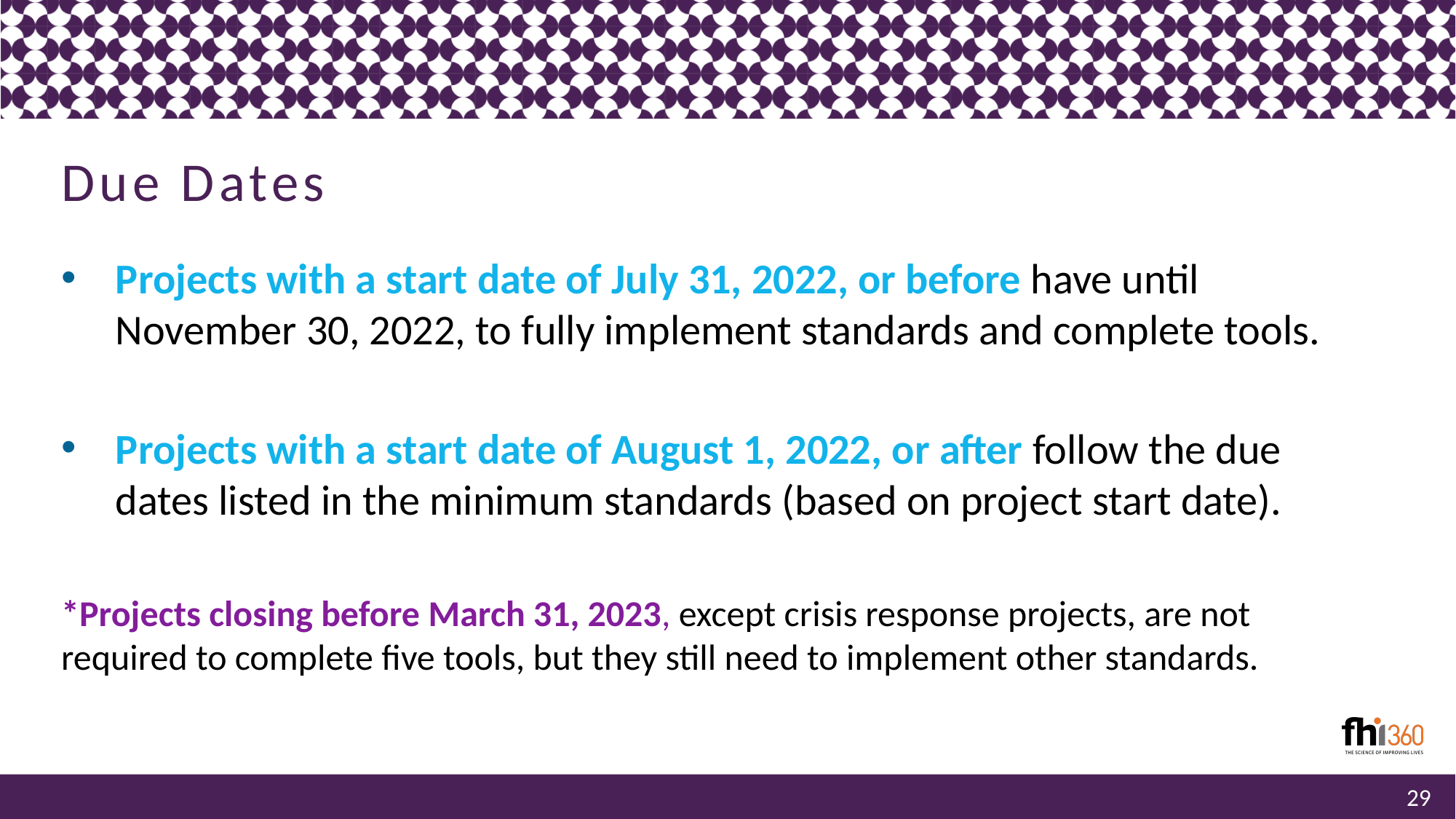

# Due Dates
Projects with a start date of July 31, 2022, or before have until November 30, 2022, to fully implement standards and complete tools.

Projects with a start date of August 1, 2022, or after follow the due dates listed in the minimum standards (based on project start date).

*Projects closing before March 31, 2023, except crisis response projects, are not required to complete five tools, but they still need to implement other standards.